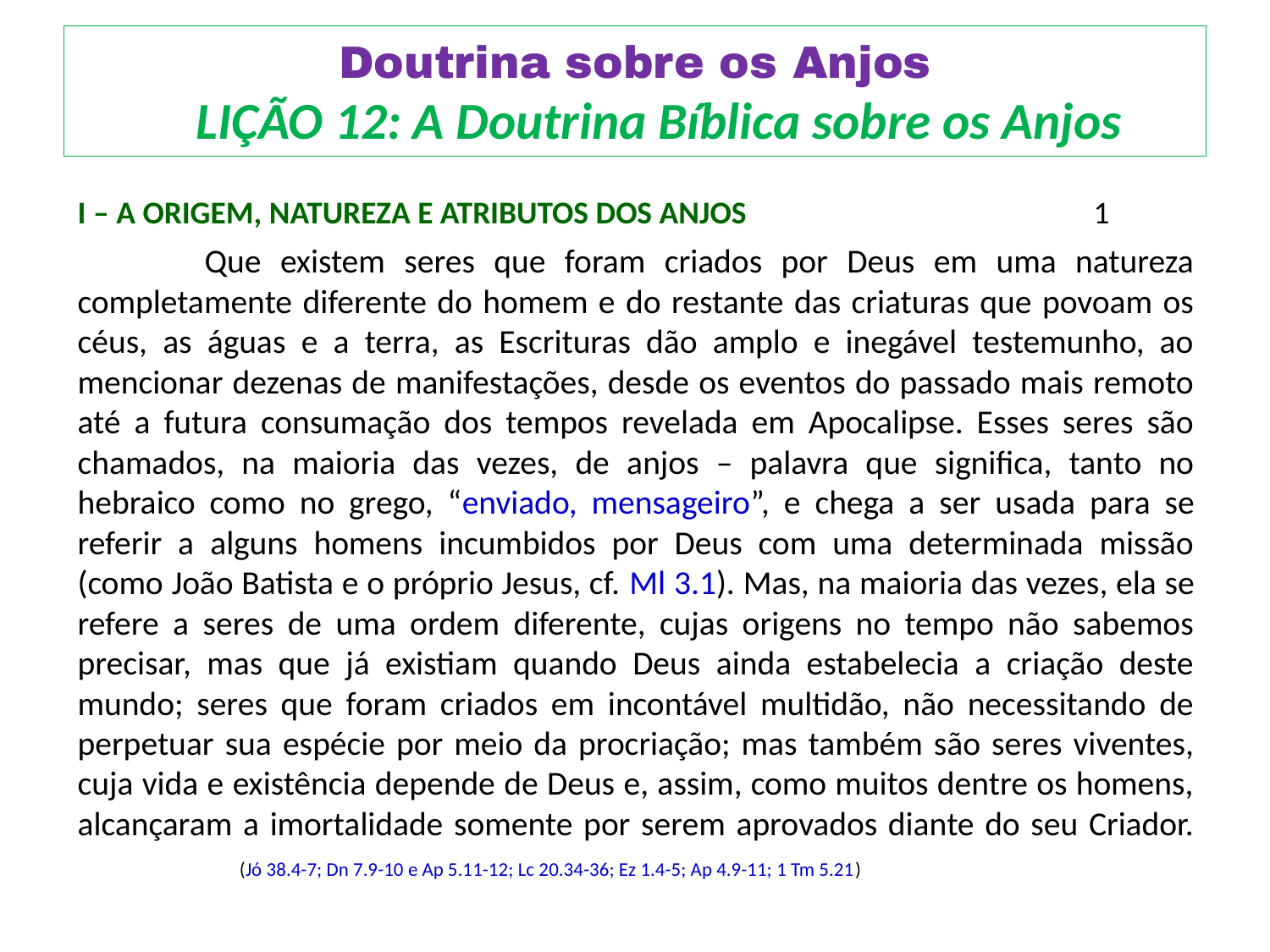

# Doutrina sobre os Anjos LIÇÃO 12: A Doutrina Bíblica sobre os Anjos
I – A ORIGEM, NATUREZA E ATRIBUTOS DOS ANJOS			1
	Que existem seres que foram criados por Deus em uma natureza completamente diferente do homem e do restante das criaturas que povoam os céus, as águas e a terra, as Escrituras dão amplo e inegável testemunho, ao mencionar dezenas de manifestações, desde os eventos do passado mais remoto até a futura consumação dos tempos revelada em Apocalipse. Esses seres são chamados, na maioria das vezes, de anjos – palavra que significa, tanto no hebraico como no grego, “enviado, mensageiro”, e chega a ser usada para se referir a alguns homens incumbidos por Deus com uma determinada missão (como João Batista e o próprio Jesus, cf. Ml 3.1). Mas, na maioria das vezes, ela se refere a seres de uma ordem diferente, cujas origens no tempo não sabemos precisar, mas que já existiam quando Deus ainda estabelecia a criação deste mundo; seres que foram criados em incontável multidão, não necessitando de perpetuar sua espécie por meio da procriação; mas também são seres viventes, cuja vida e existência depende de Deus e, assim, como muitos dentre os homens, alcançaram a imortalidade somente por serem aprovados diante do seu Criador. 	     (Jó 38.4-7; Dn 7.9-10 e Ap 5.11-12; Lc 20.34-36; Ez 1.4-5; Ap 4.9-11; 1 Tm 5.21)